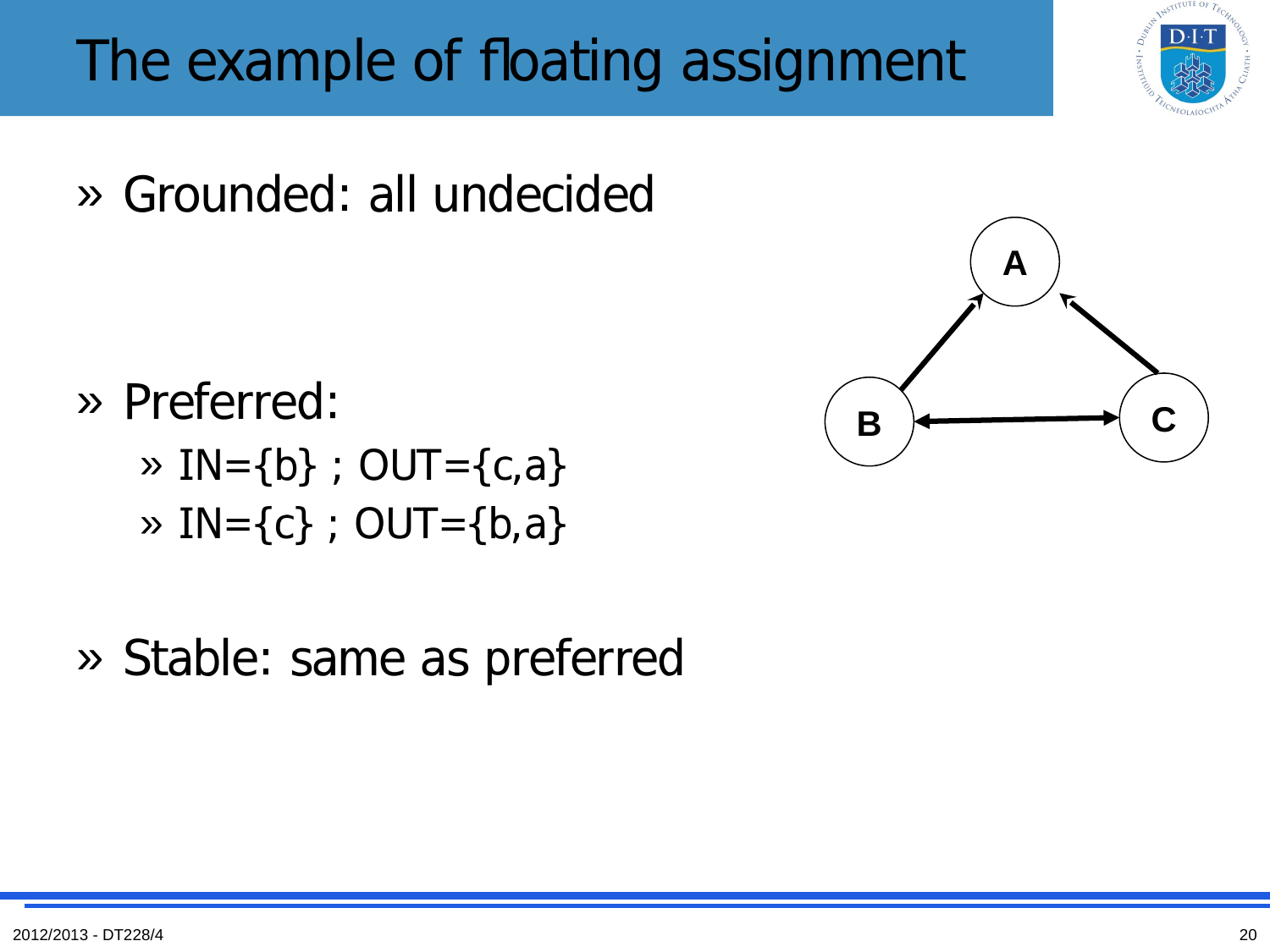

# The example of floating assignment
Grounded: all undecided

Preferred:
IN={b} ; OUT={c,a}
IN={c} ; OUT={b,a}

Stable: same as preferred
A
C
B
2012/2013 - DT228/4
20